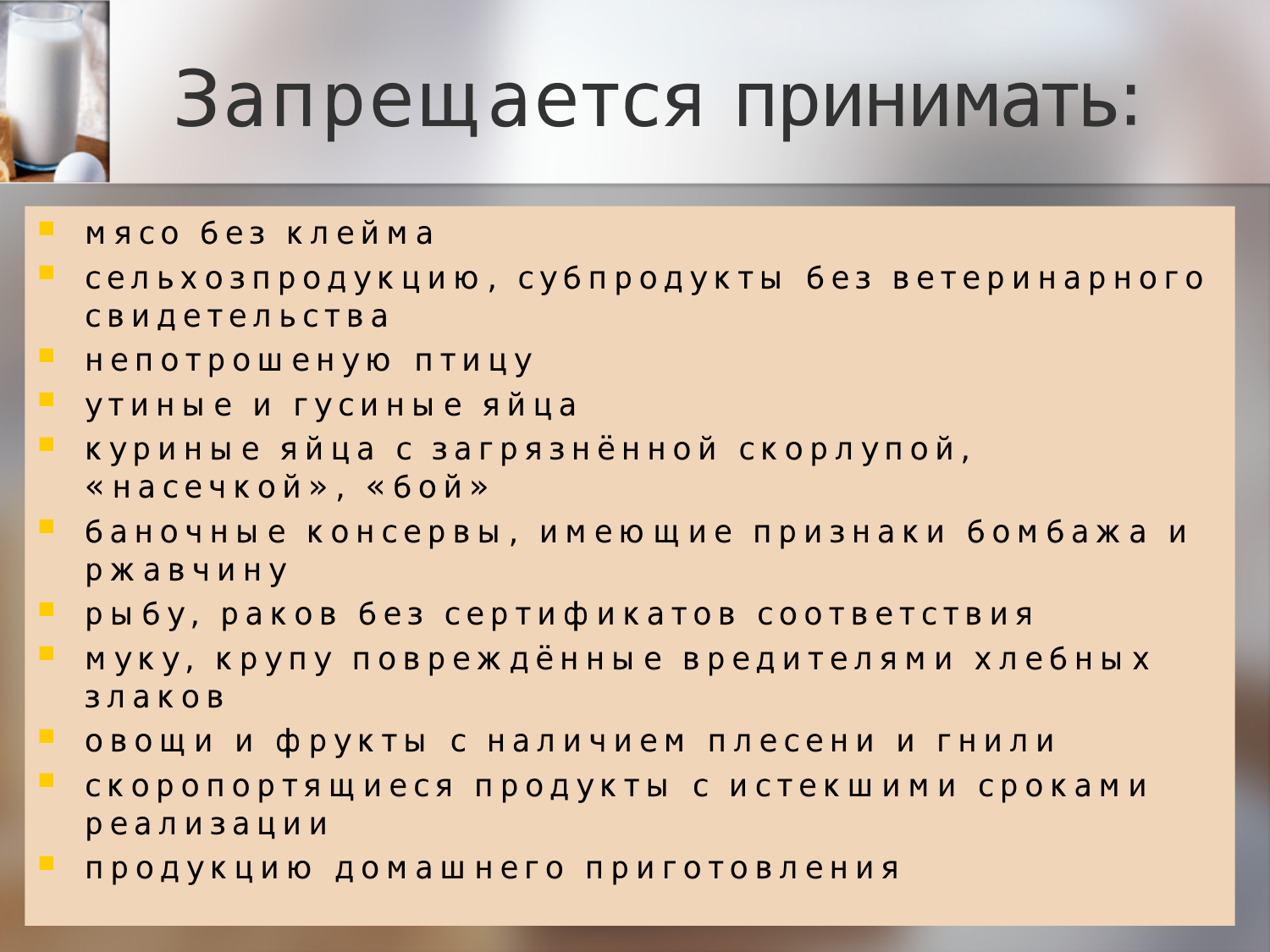

# Запрещается принимать:
мясо без клейма
сельхозпродукцию, субпродукты без ветеринарного свидетельства
непотрошеную птицу
утиные и гусиные яйца
куриные яйца с загрязнённой скорлупой, «насечкой», «бой»
баночные консервы, имеющие признаки бомбажа и ржавчину
рыбу, раков без сертификатов соответствия
муку, крупу повреждённые вредителями хлебных злаков
овощи и фрукты с наличием плесени и гнили
скоропортящиеся продукты с истекшими сроками реализации
продукцию домашнего приготовления